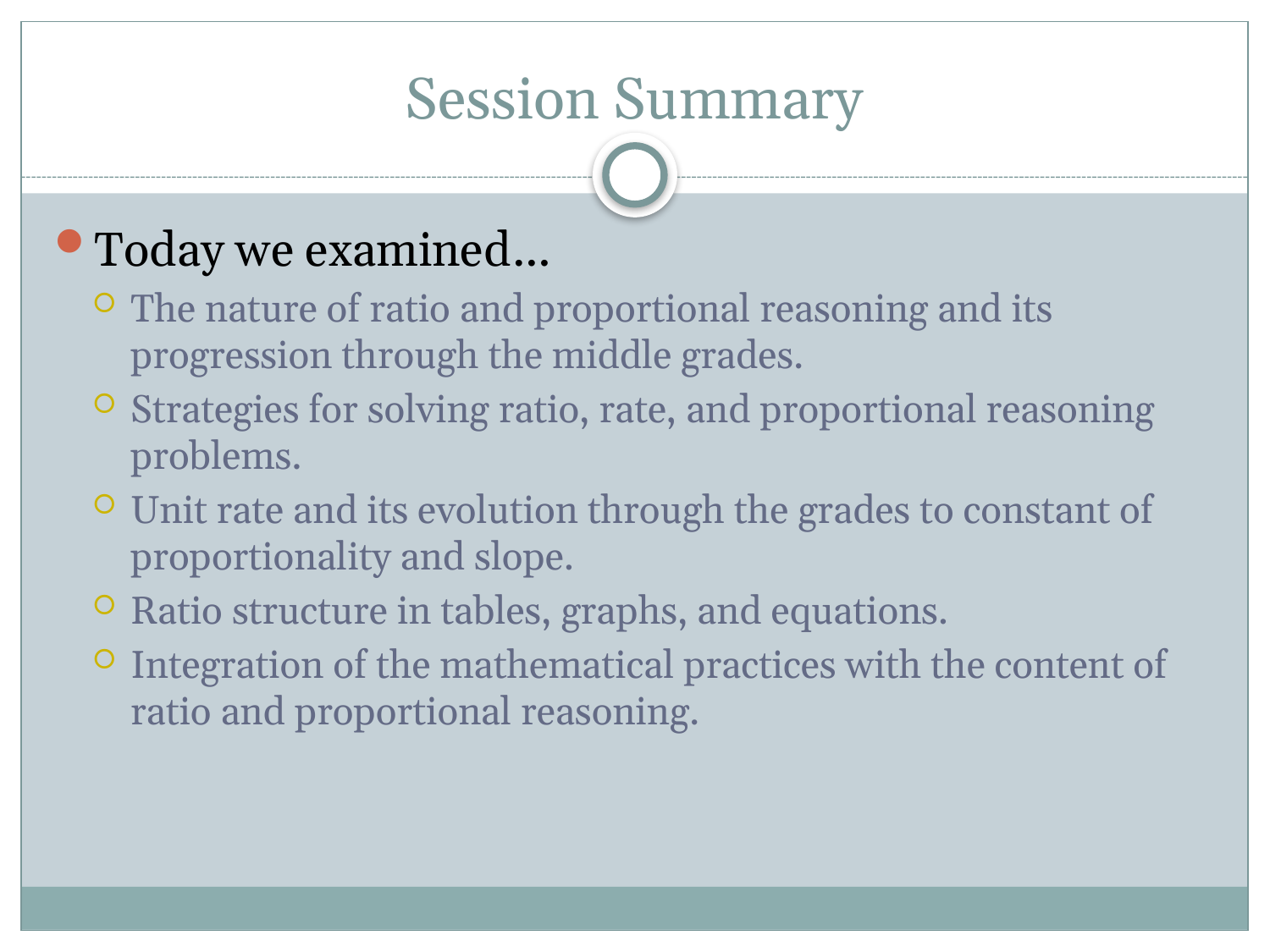

# Session Summary
Today we examined…
The nature of ratio and proportional reasoning and its progression through the middle grades.
Strategies for solving ratio, rate, and proportional reasoning problems.
Unit rate and its evolution through the grades to constant of proportionality and slope.
Ratio structure in tables, graphs, and equations.
Integration of the mathematical practices with the content of ratio and proportional reasoning.